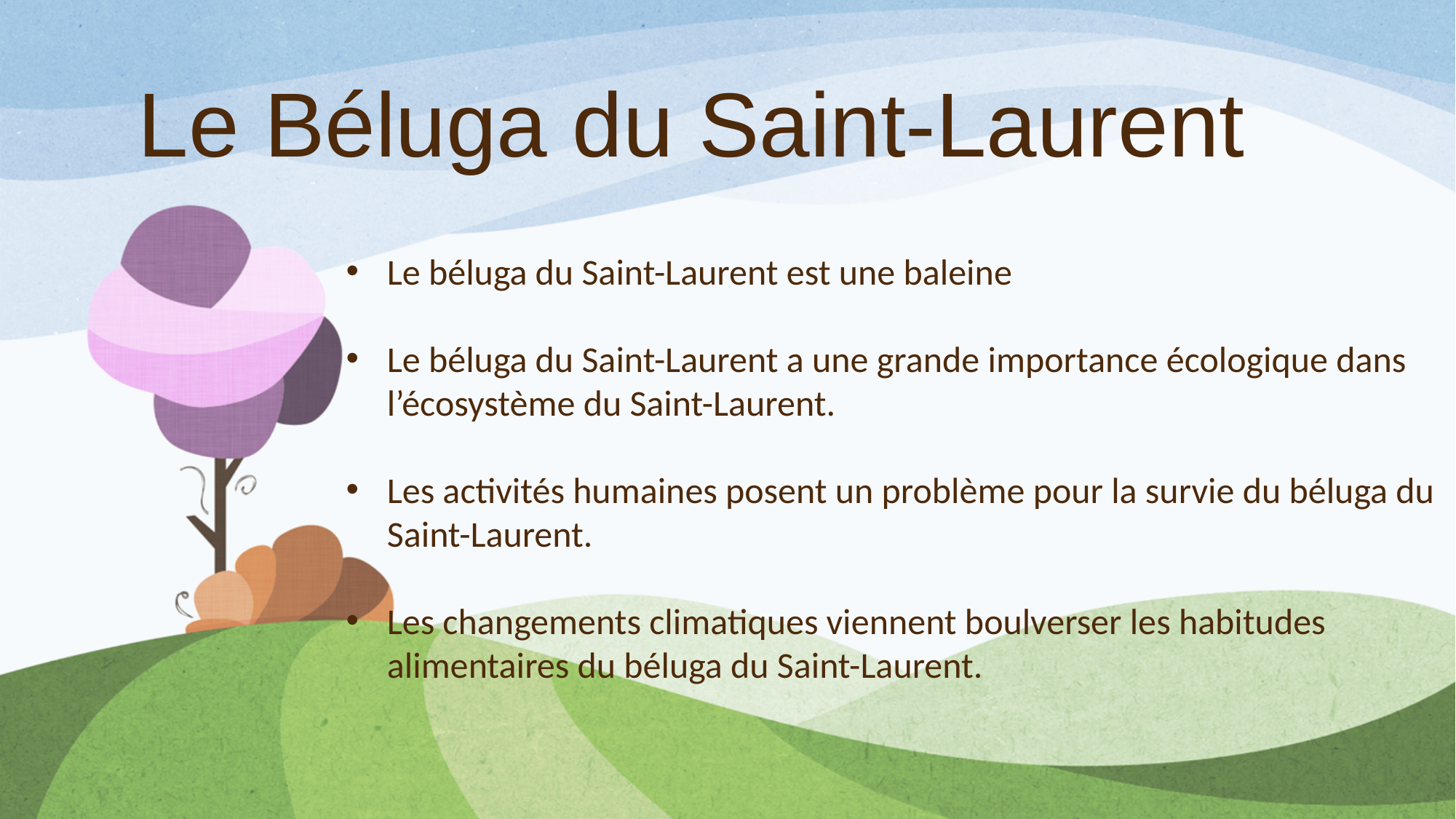

# Le Béluga du Saint-Laurent
Le béluga du Saint-Laurent est une baleine

Le béluga du Saint-Laurent a une grande importance écologique dans l’écosystème du Saint-Laurent.

Les activités humaines posent un problème pour la survie du béluga du Saint-Laurent.

Les changements climatiques viennent boulverser les habitudes alimentaires du béluga du Saint-Laurent.